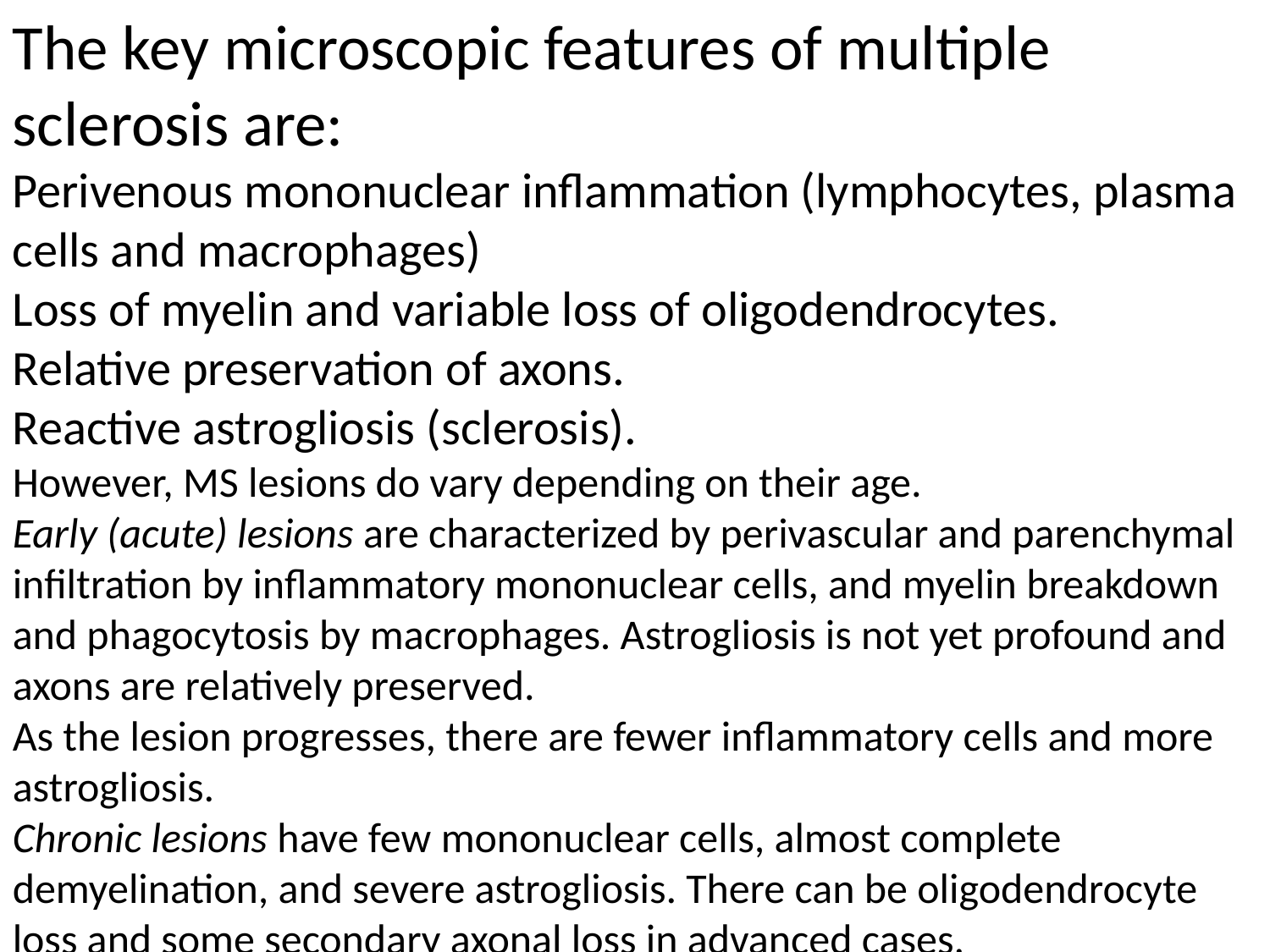

The key microscopic features of multiple sclerosis are:
Perivenous mononuclear inflammation (lymphocytes, plasma cells and macrophages)
Loss of myelin and variable loss of oligodendrocytes.
Relative preservation of axons.
Reactive astrogliosis (sclerosis).
However, MS lesions do vary depending on their age.
Early (acute) lesions are characterized by perivascular and parenchymal infiltration by inflammatory mononuclear cells, and myelin breakdown and phagocytosis by macrophages. Astrogliosis is not yet profound and axons are relatively preserved.
As the lesion progresses, there are fewer inflammatory cells and more astrogliosis.                                                                                                            Chronic lesions have few mononuclear cells, almost complete demyelination, and severe astrogliosis. There can be oligodendrocyte loss and some secondary axonal loss in advanced cases.